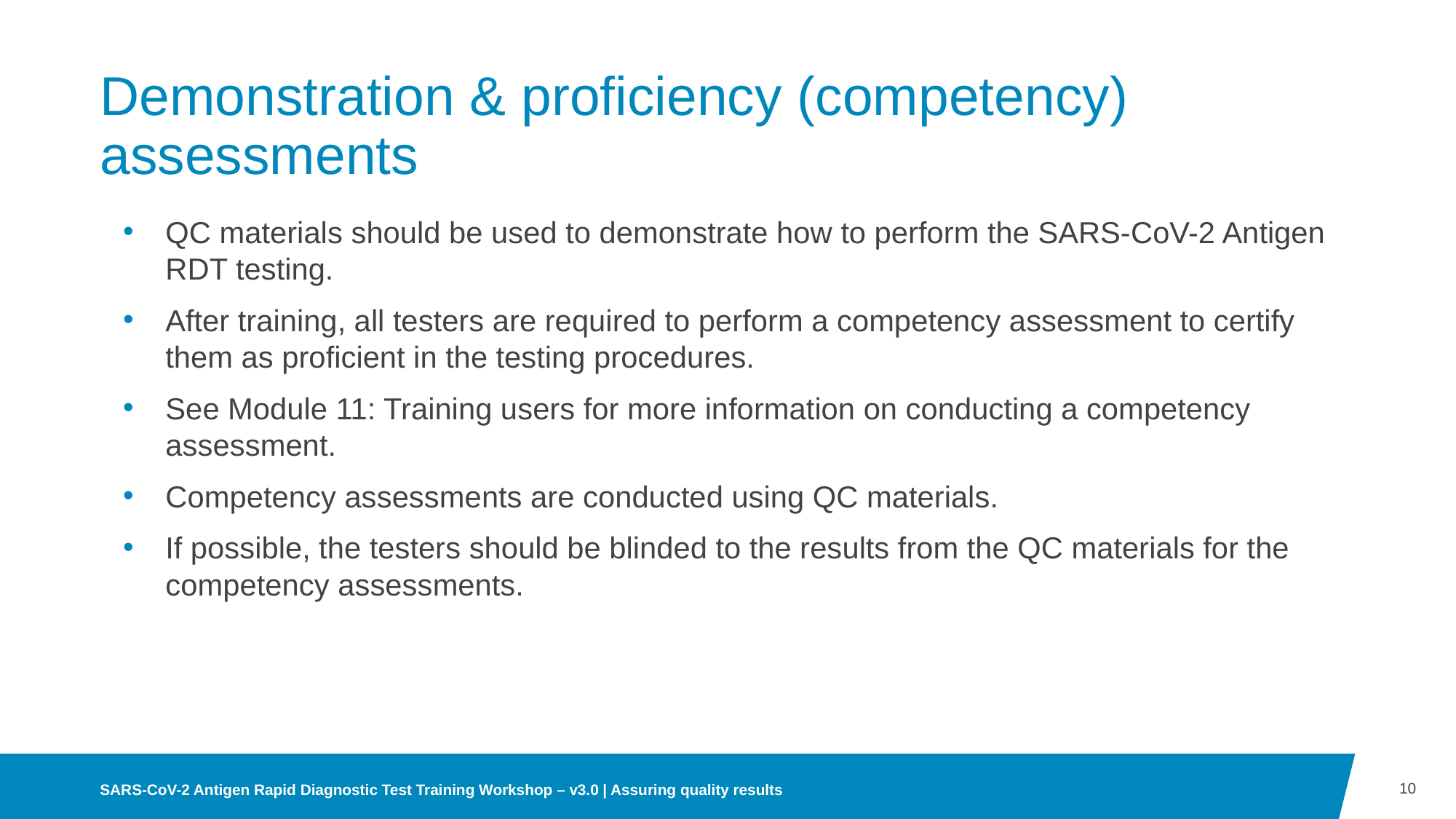

# Demonstration & proficiency (competency) assessments
QC materials should be used to demonstrate how to perform the SARS-CoV-2 Antigen RDT testing.
After training, all testers are required to perform a competency assessment to certify them as proficient in the testing procedures.
See Module 11: Training users for more information on conducting a competency assessment.
Competency assessments are conducted using QC materials.
If possible, the testers should be blinded to the results from the QC materials for the competency assessments.

10
SARS-CoV-2 Antigen Rapid Diagnostic Test Training Workshop – v3.0 | Assuring quality results